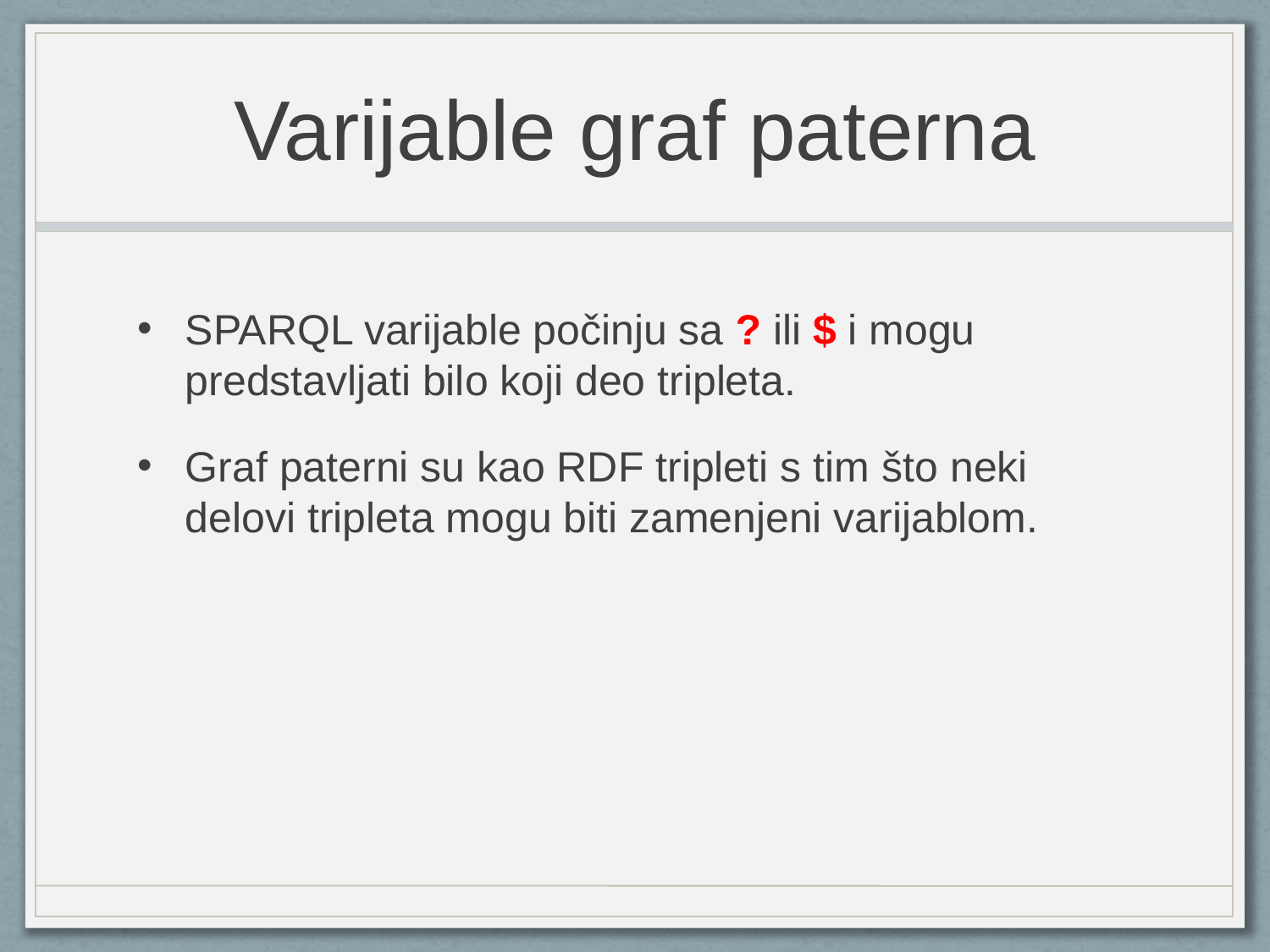

# Varijable graf paterna
SPARQL varijable počinju sa ? ili $ i mogu predstavljati bilo koji deo tripleta.
Graf paterni su kao RDF tripleti s tim što neki delovi tripleta mogu biti zamenjeni varijablom.